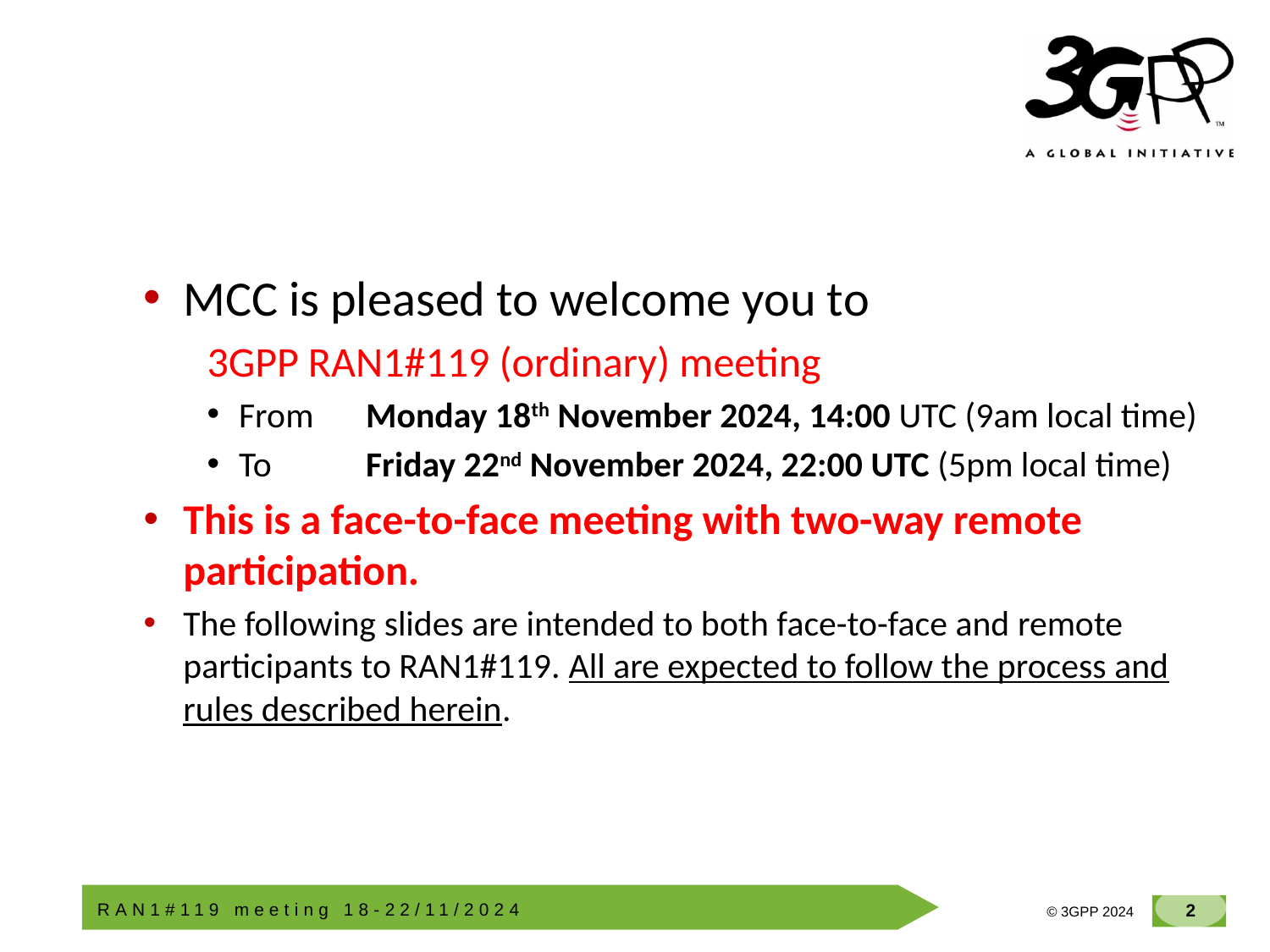

MCC is pleased to welcome you to
3GPP RAN1#119 (ordinary) meeting
From 	Monday 18th November 2024, 14:00 UTC (9am local time)
To 	Friday 22nd November 2024, 22:00 UTC (5pm local time)
This is a face-to-face meeting with two-way remote participation.
The following slides are intended to both face-to-face and remote participants to RAN1#119. All are expected to follow the process and rules described herein.